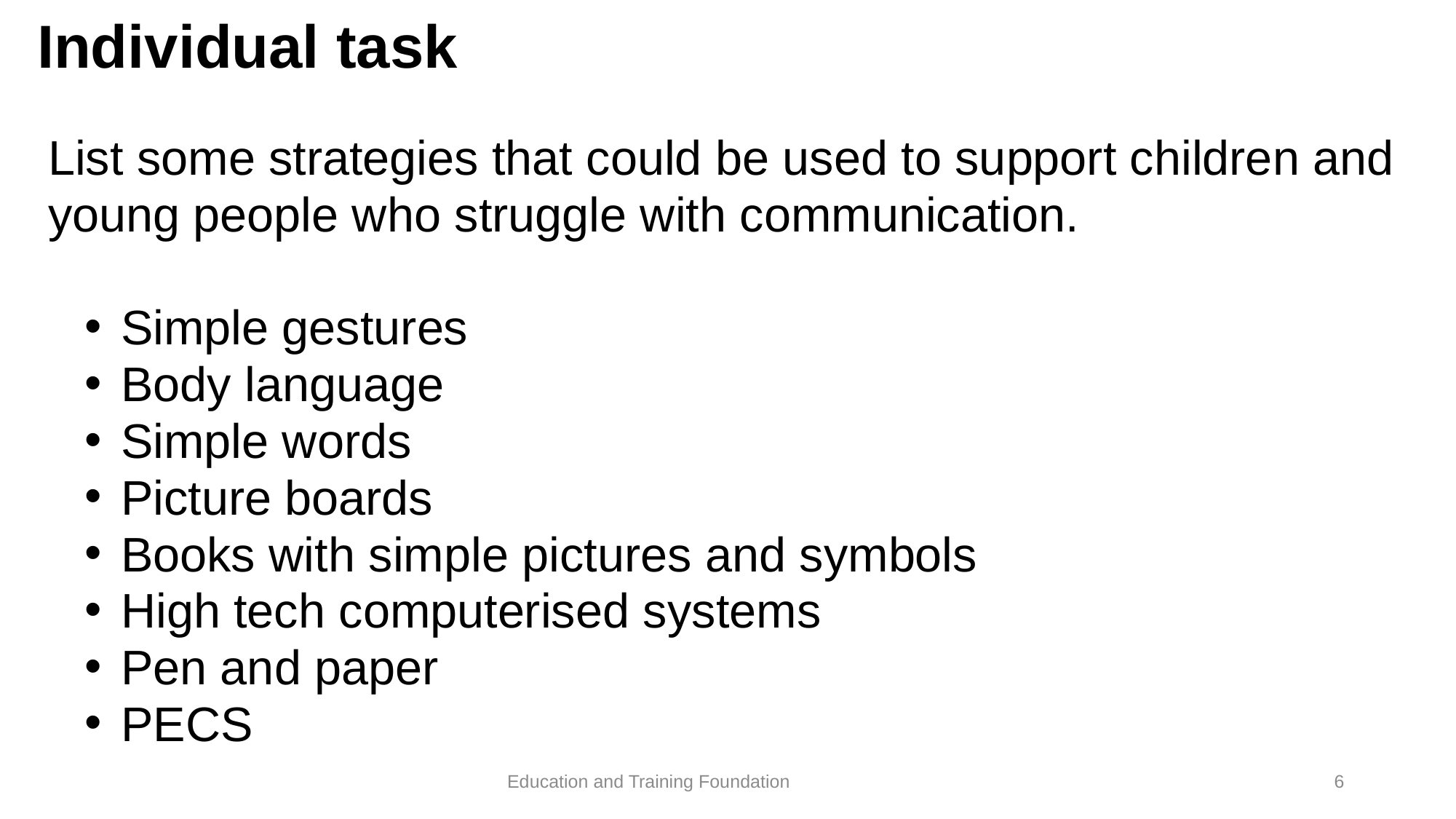

# Individual task
List some strategies that could be used to support children and young people who struggle with communication.

Simple gestures
Body language
Simple words
Picture boards
Books with simple pictures and symbols
High tech computerised systems
Pen and paper
PECS
6
Education and Training Foundation